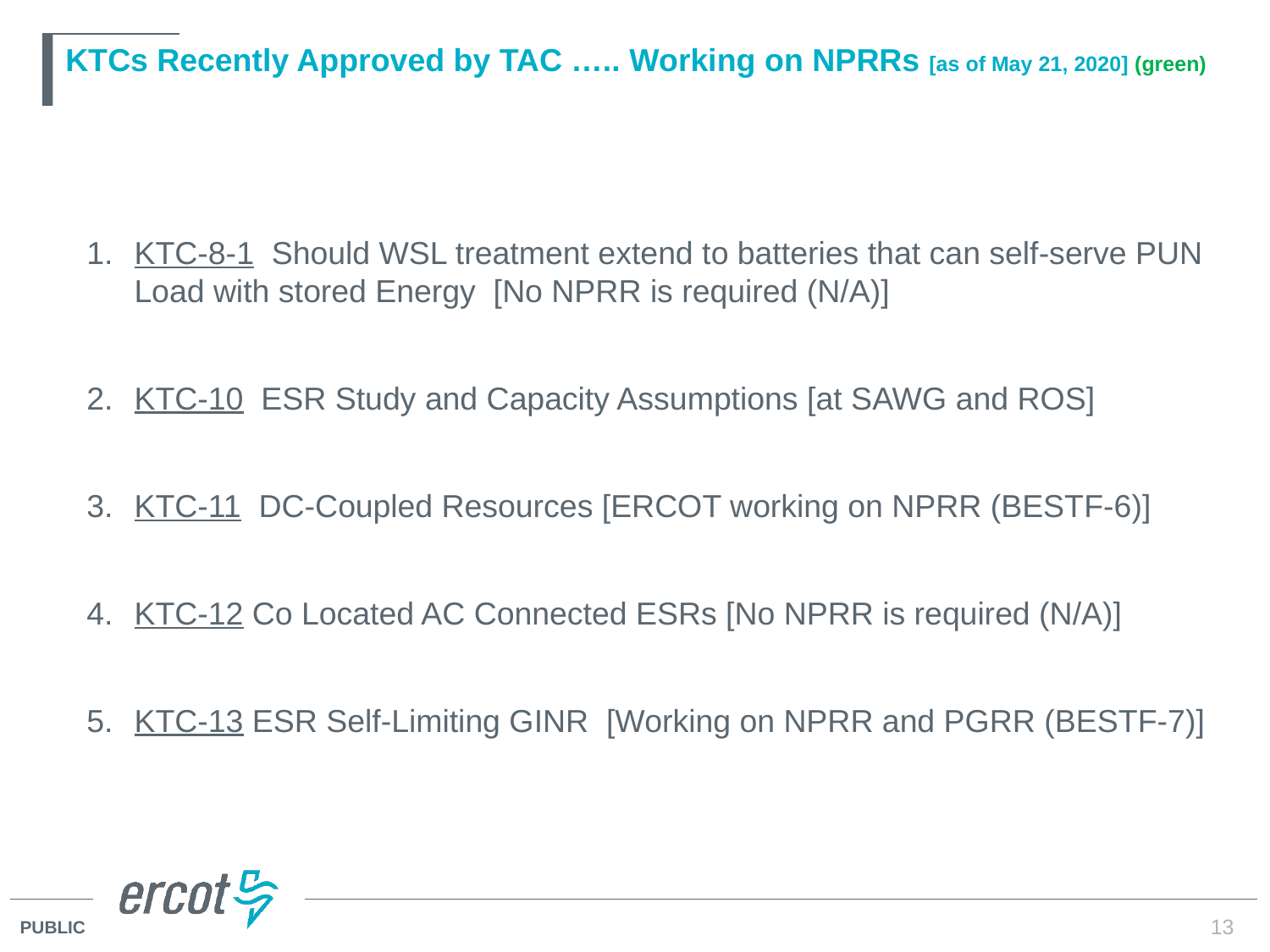

# KTCs Recently Approved by TAC ….. Working on NPRRs [as of May 21, 2020] (green)

KTC-8-1  Should WSL treatment extend to batteries that can self-serve PUN Load with stored Energy  [No NPRR is required (N/A)]

KTC-10  ESR Study and Capacity Assumptions [at SAWG and ROS]

KTC-11  DC-Coupled Resources [ERCOT working on NPRR (BESTF-6)]

KTC-12 Co Located AC Connected ESRs [No NPRR is required (N/A)]

KTC-13 ESR Self-Limiting GINR  [Working on NPRR and PGRR (BESTF-7)]

13